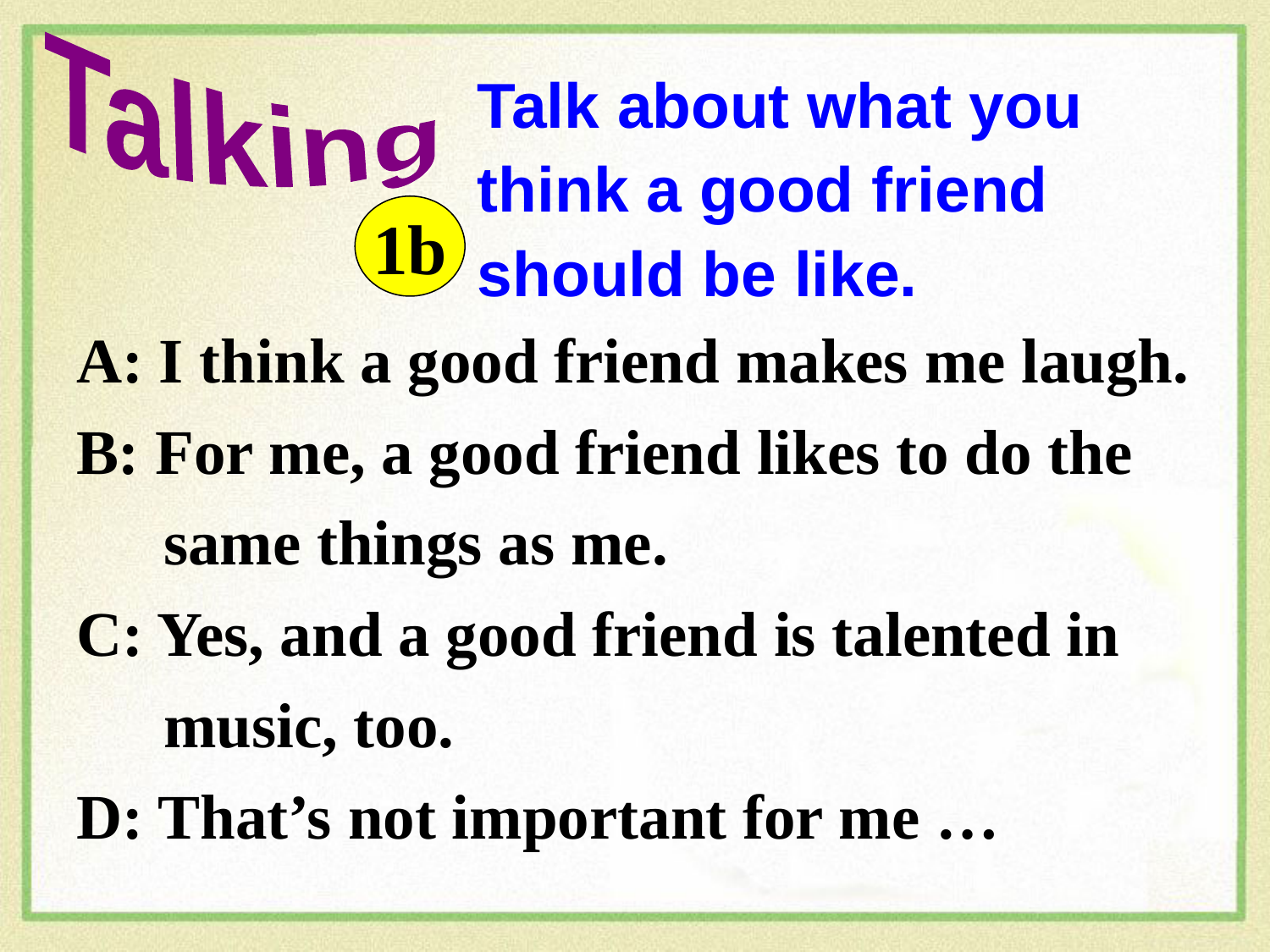

Talking
Talk about what you think a good friend should be like.
1b
A: I think a good friend makes me laugh.
B: For me, a good friend likes to do the same things as me.
C: Yes, and a good friend is talented in music, too.
D: That’s not important for me …